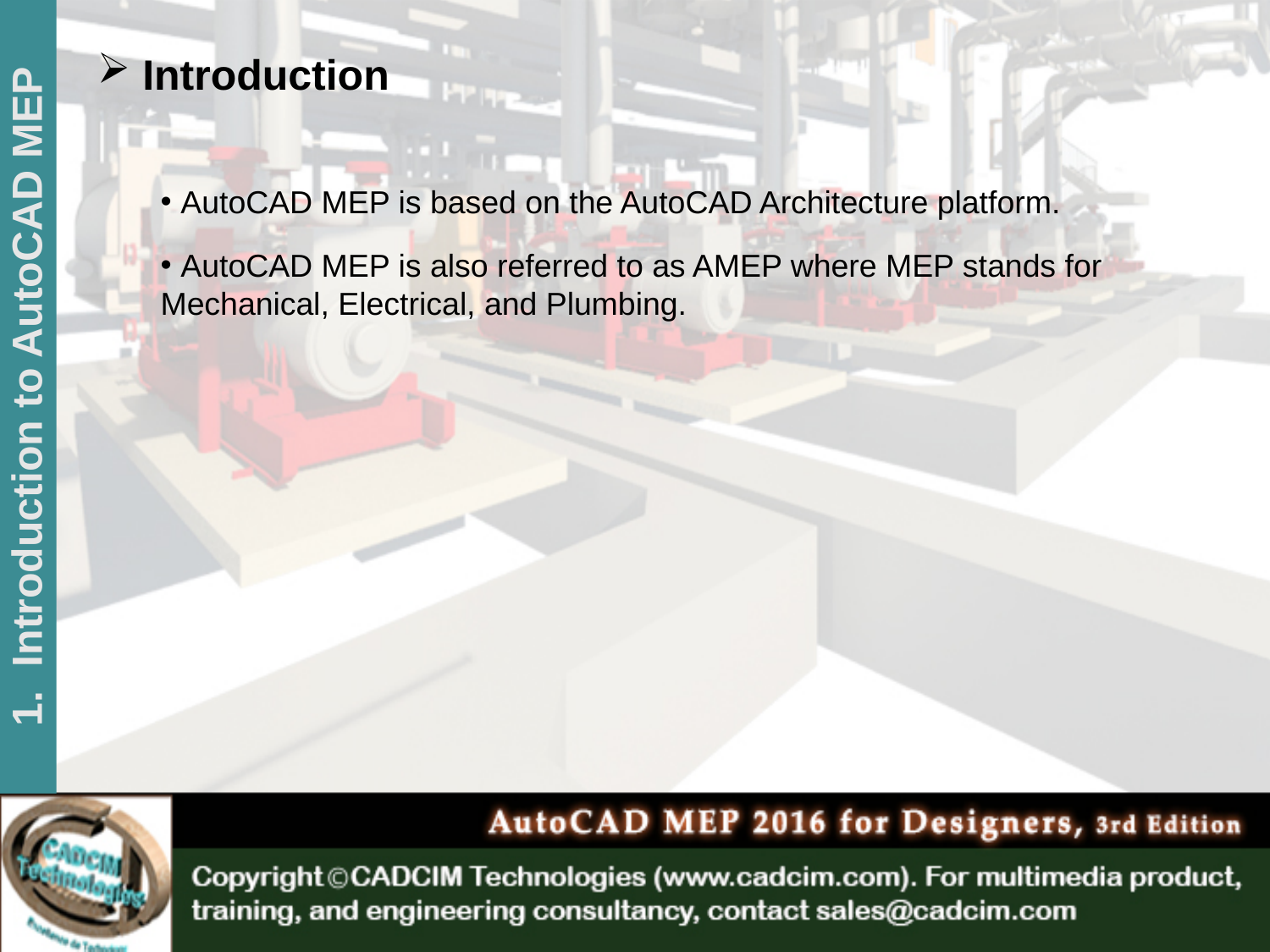

Introduction

 AutoCAD MEP is based on the AutoCAD Architecture platform.

 AutoCAD MEP is also referred to as AMEP where MEP stands for Mechanical, Electrical, and Plumbing.